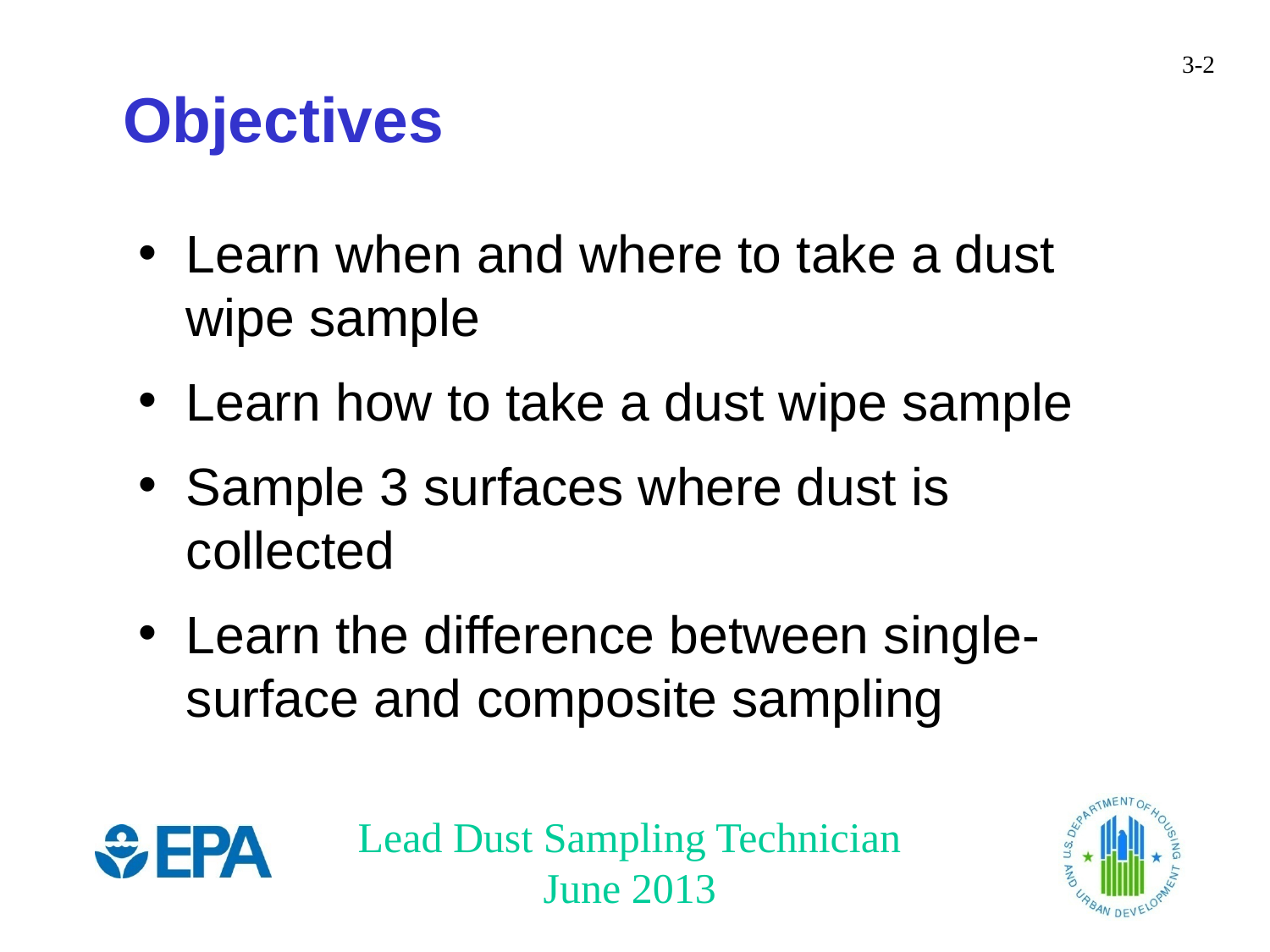

Objectives
Learn when and where to take a dust wipe sample
Learn how to take a dust wipe sample
Sample 3 surfaces where dust is collected
Learn the difference between single-surface and composite sampling